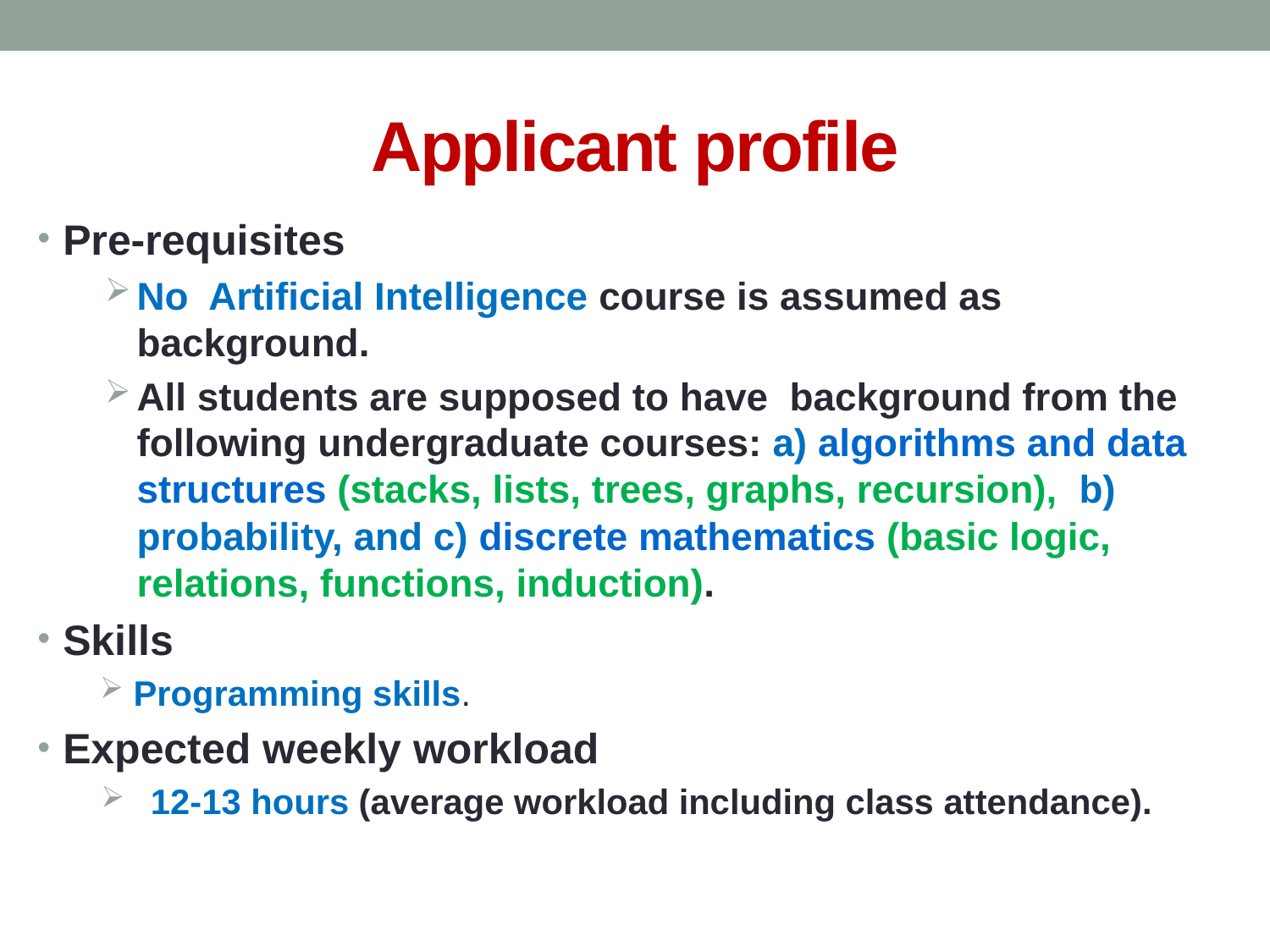

# Applicant profile
Pre-requisites
No  Artificial Intelligence course is assumed as background.
All students are supposed to have  background from the following undergraduate courses: a) algorithms and data structures (stacks, lists, trees, graphs, recursion),  b) probability, and c) discrete mathematics (basic logic, relations, functions, induction).
Skills
 Programming skills.
Expected weekly workload
 12-13 hours (average workload including class attendance).